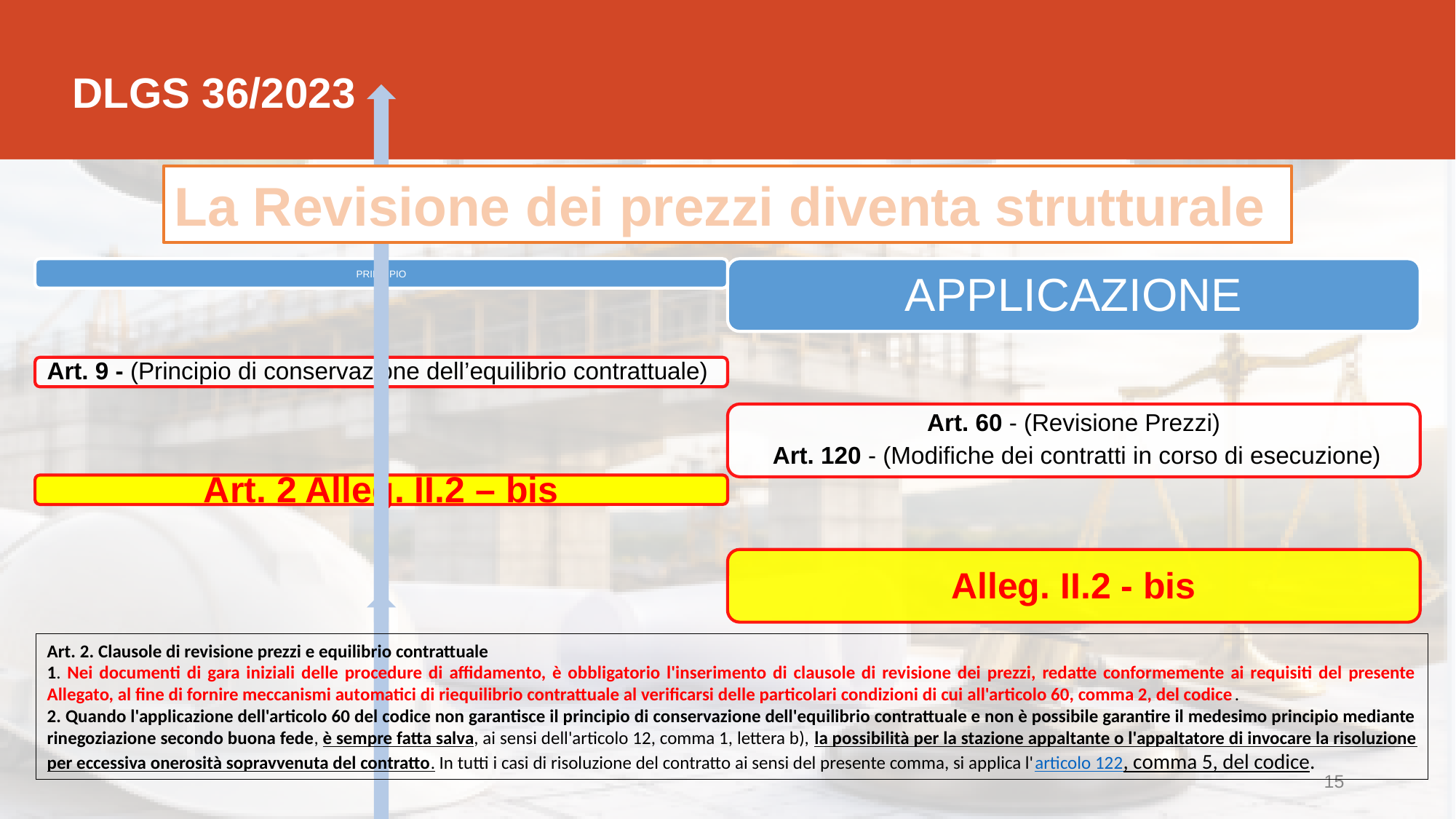

# DLGS 36/2023

La Revisione dei prezzi diventa strutturale
PRINCIPIO
Art. 9 - (Principio di conservazione dell’equilibrio contrattuale)
Art. 2 Alleg. II.2 – bis
APPLICAZIONE
Art. 60 - (Revisione Prezzi)
 Art. 120 - (Modifiche dei contratti in corso di esecuzione)
Alleg. II.2 - bis
Art. 2. Clausole di revisione prezzi e equilibrio contrattuale
1. Nei documenti di gara iniziali delle procedure di affidamento, è obbligatorio l'inserimento di clausole di revisione dei prezzi, redatte conformemente ai requisiti del presente Allegato, al fine di fornire meccanismi automatici di riequilibrio contrattuale al verificarsi delle particolari condizioni di cui all'articolo 60, comma 2, del codice.
2. Quando l'applicazione dell'articolo 60 del codice non garantisce il principio di conservazione dell'equilibrio contrattuale e non è possibile garantire il medesimo principio mediante rinegoziazione secondo buona fede, è sempre fatta salva, ai sensi dell'articolo 12, comma 1, lettera b), la possibilità per la stazione appaltante o l'appaltatore di invocare la risoluzione per eccessiva onerosità sopravvenuta del contratto. In tutti i casi di risoluzione del contratto ai sensi del presente comma, si applica l'articolo 122, comma 5, del codice.
15